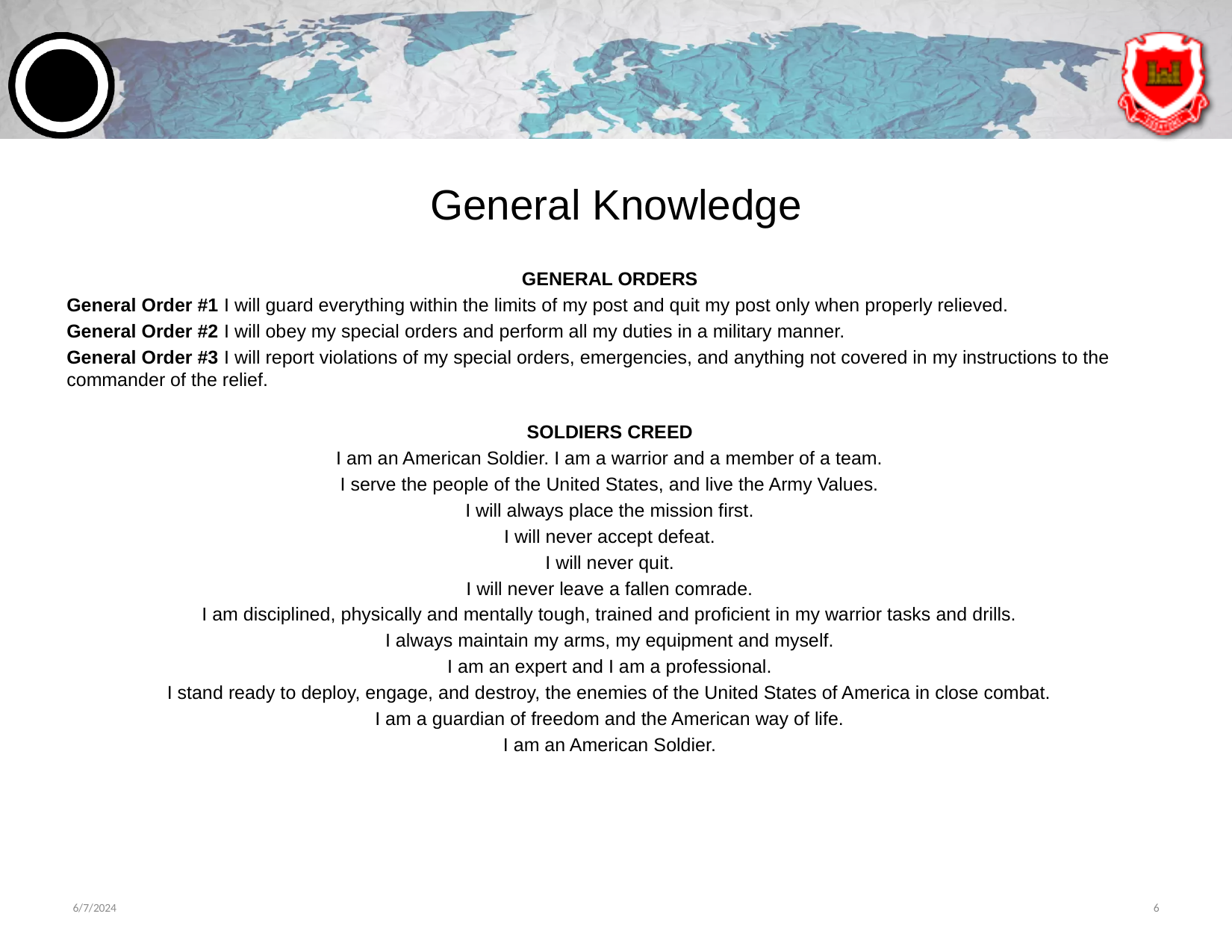

# General Knowledge
GENERAL ORDERS
General Order #1 I will guard everything within the limits of my post and quit my post only when properly relieved.
General Order #2 I will obey my special orders and perform all my duties in a military manner.
General Order #3 I will report violations of my special orders, emergencies, and anything not covered in my instructions to the commander of the relief.

SOLDIERS CREED
I am an American Soldier. I am a warrior and a member of a team.
I serve the people of the United States, and live the Army Values.
I will always place the mission first.
I will never accept defeat.
I will never quit.
I will never leave a fallen comrade.
I am disciplined, physically and mentally tough, trained and proficient in my warrior tasks and drills.
I always maintain my arms, my equipment and myself.
I am an expert and I am a professional.
I stand ready to deploy, engage, and destroy, the enemies of the United States of America in close combat.
I am a guardian of freedom and the American way of life.
I am an American Soldier.
6/7/2024
6